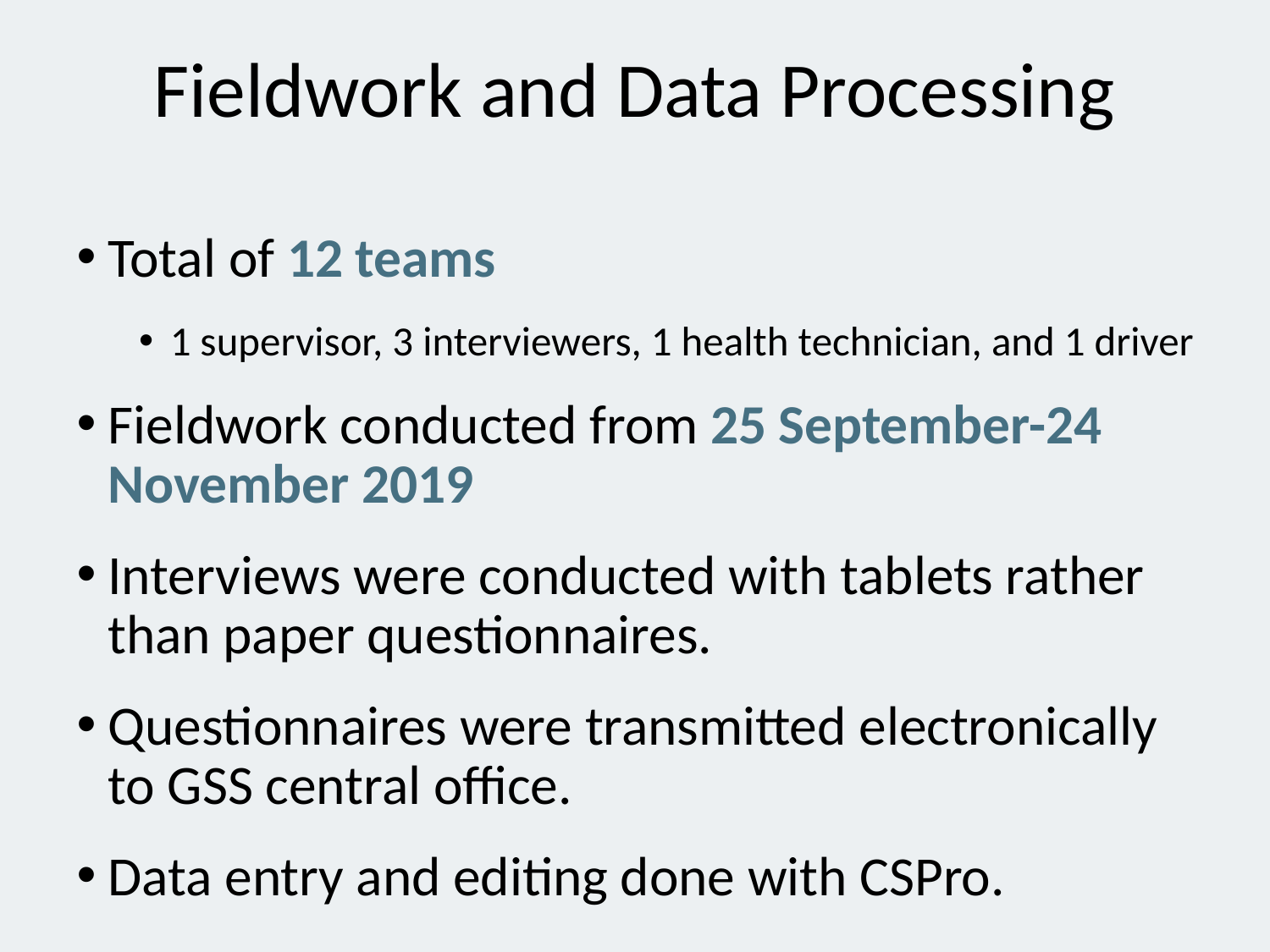

# Fieldwork and Data Processing
Total of 12 teams
1 supervisor, 3 interviewers, 1 health technician, and 1 driver
Fieldwork conducted from 25 September-24 November 2019
Interviews were conducted with tablets rather than paper questionnaires.
Questionnaires were transmitted electronically to GSS central office.
Data entry and editing done with CSPro.